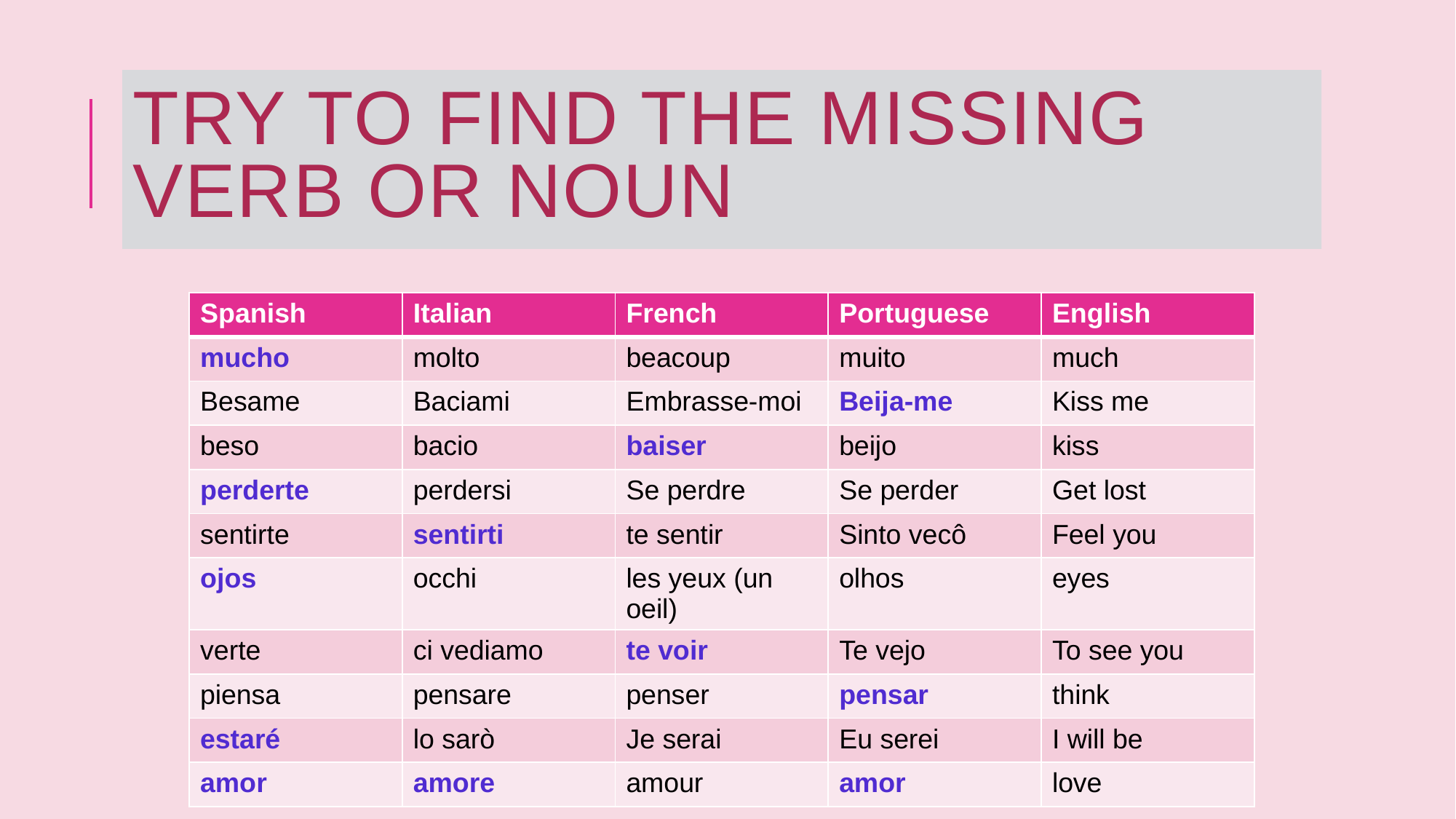

# Try to find the missing verb or noun
| Spanish | Italian | French | Portuguese | English |
| --- | --- | --- | --- | --- |
| mucho | molto | beacoup | muito | much |
| Besame | Baciami | Embrasse-moi | Beija-me | Kiss me |
| beso | bacio | baiser | beijo | kiss |
| perderte | perdersi | Se perdre | Se perder | Get lost |
| sentirte | sentirti | te sentir | Sinto vecô | Feel you |
| ojos | occhi | les yeux (un oeil) | olhos | eyes |
| verte | ci vediamo | te voir | Te vejo | To see you |
| piensa | pensare | penser | pensar | think |
| estaré | lo sarò | Je serai | Eu serei | I will be |
| amor | amore | amour | amor | love |